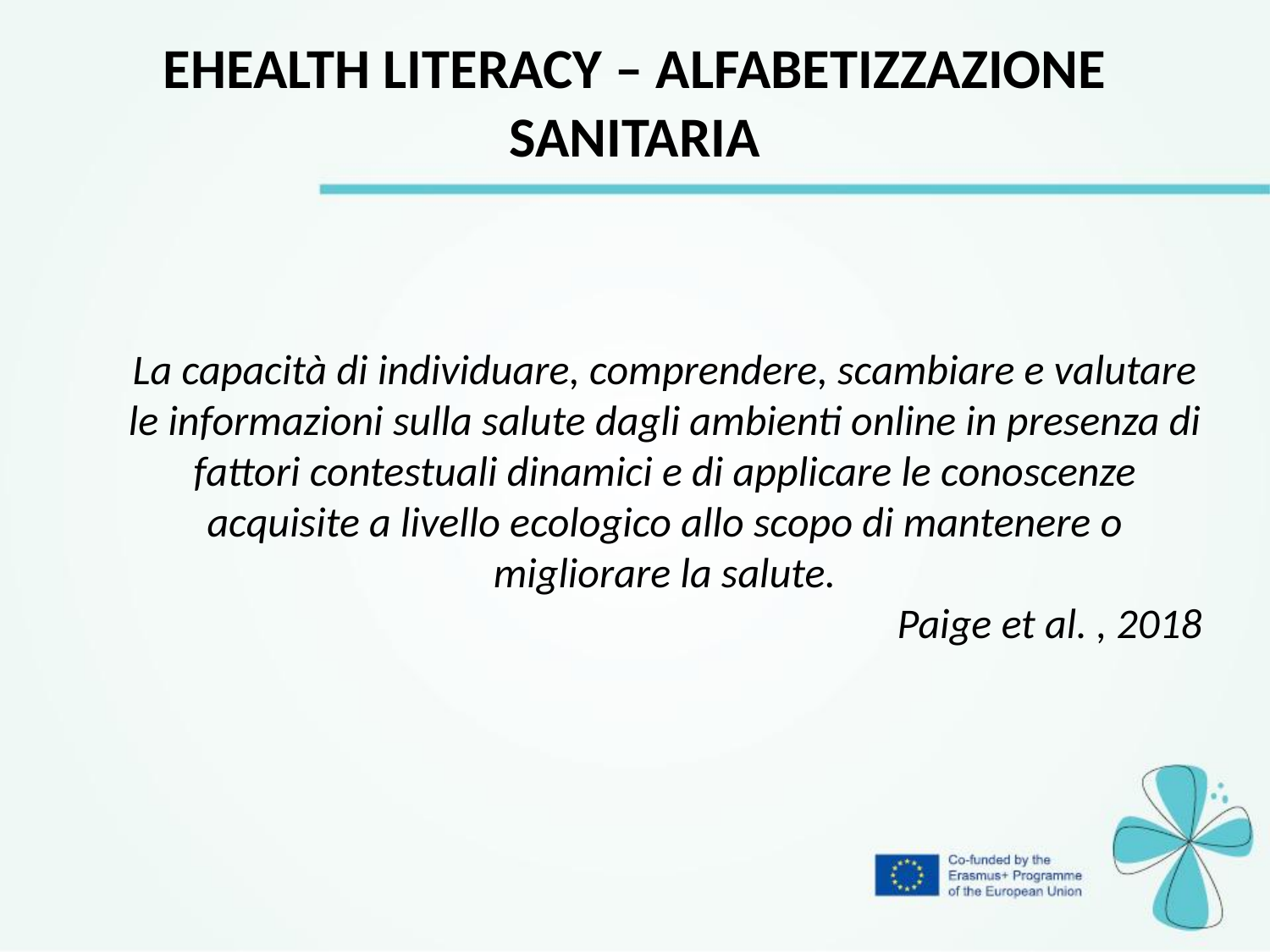

EHEALTH LITERACY – ALFABETIZZAZIONE SANITARIA
La capacità di individuare, comprendere, scambiare e valutare le informazioni sulla salute dagli ambienti online in presenza di fattori contestuali dinamici e di applicare le conoscenze acquisite a livello ecologico allo scopo di mantenere o migliorare la salute.
Paige et al. , 2018